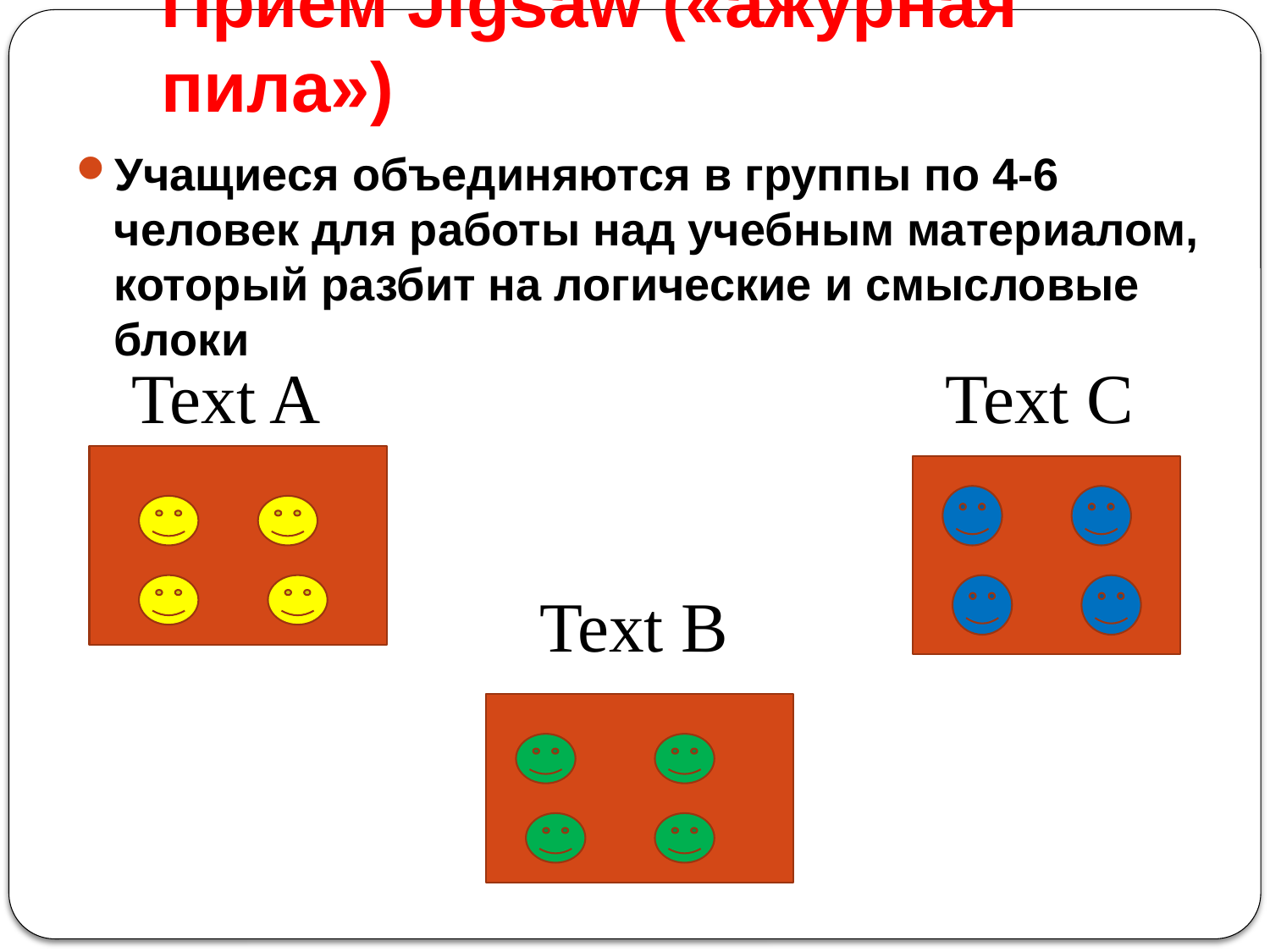

# Прием Jigsaw («ажурная пила»)
Учащиеся объединяются в группы по 4-6 человек для работы над учебным материалом, который разбит на логические и смысловые блоки
Text A
Text C

Text B